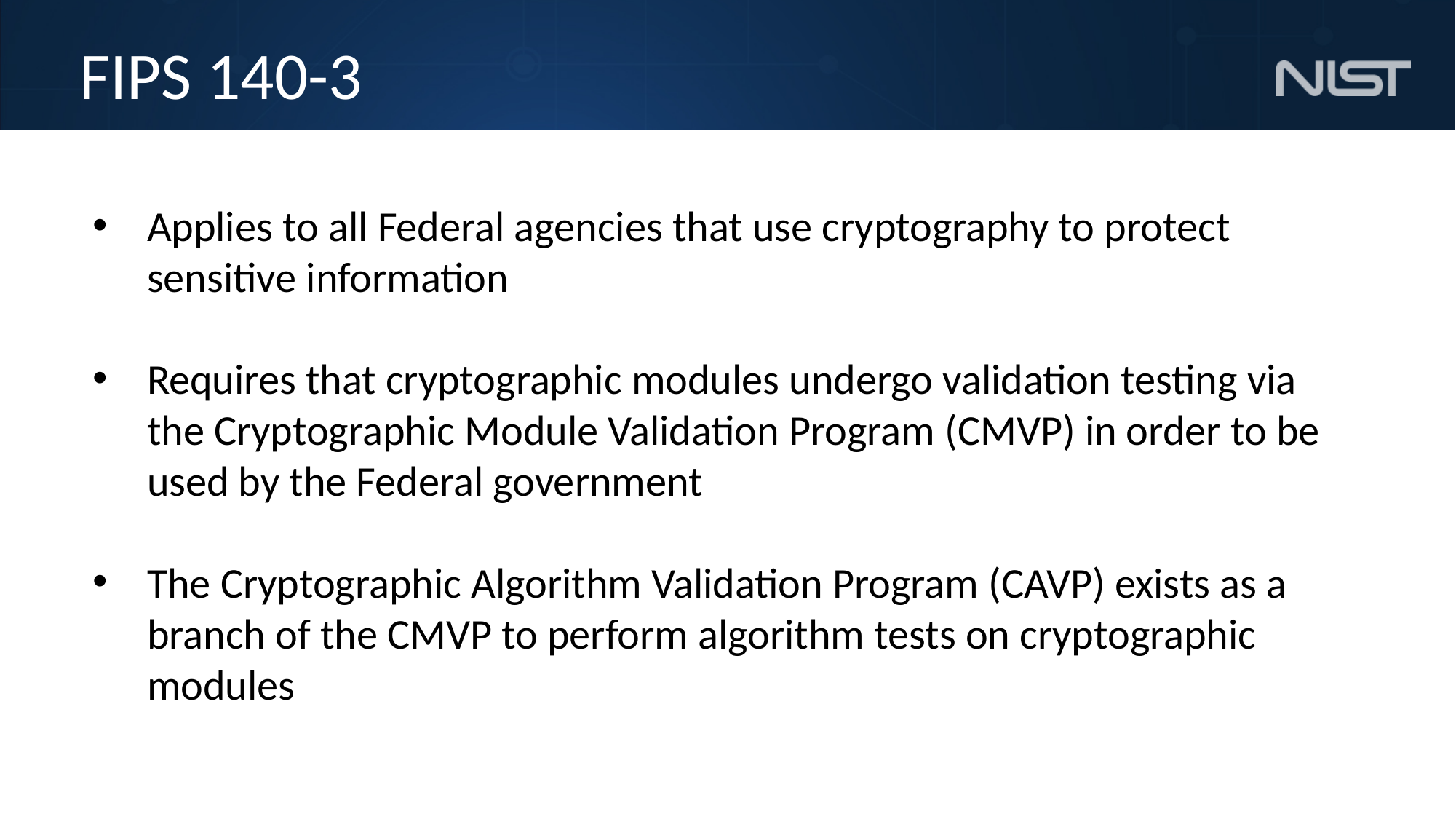

# FIPS 140-3
Applies to all Federal agencies that use cryptography to protect sensitive information
Requires that cryptographic modules undergo validation testing via the Cryptographic Module Validation Program (CMVP) in order to be used by the Federal government
The Cryptographic Algorithm Validation Program (CAVP) exists as a branch of the CMVP to perform algorithm tests on cryptographic modules